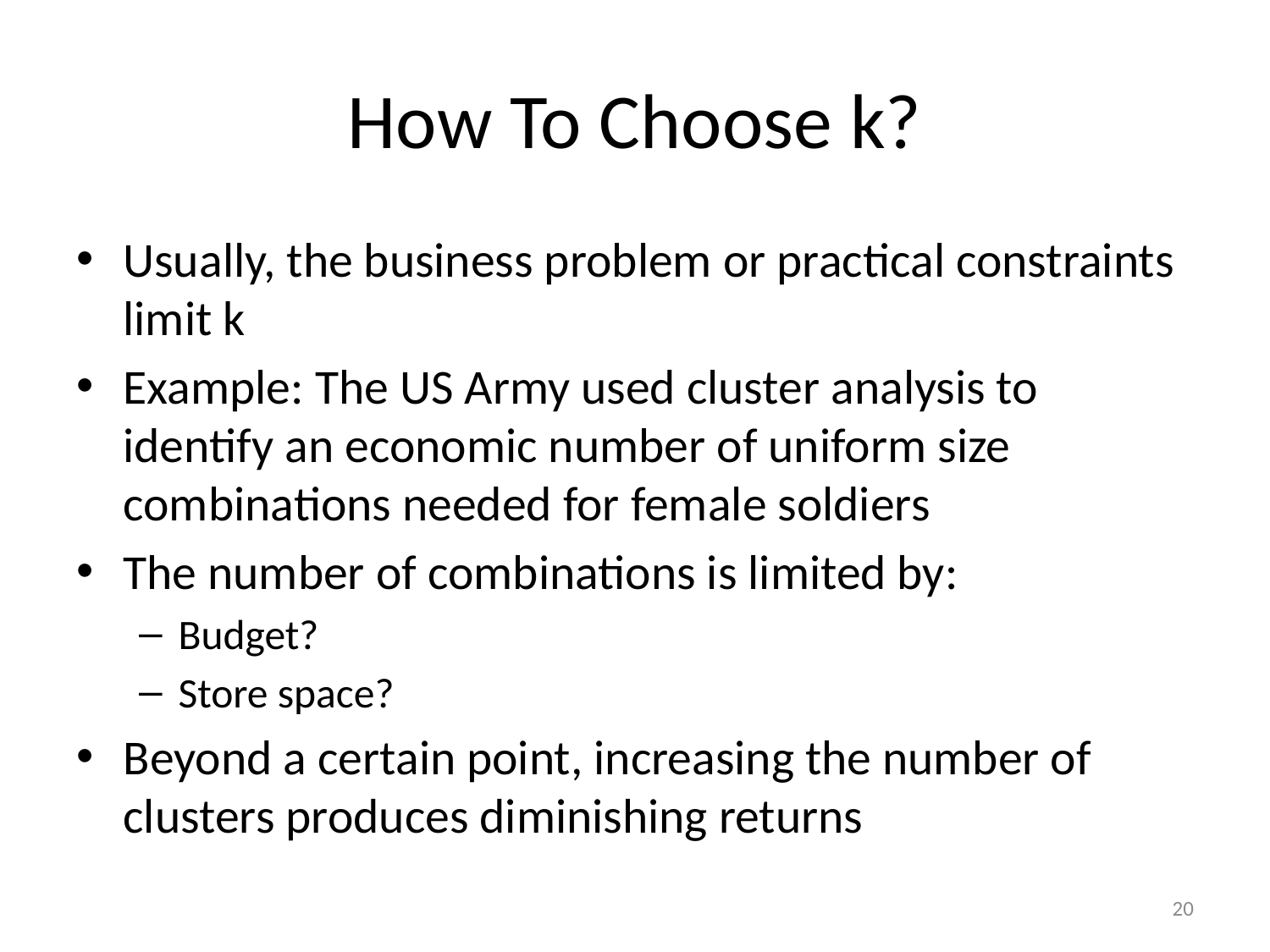

# How To Choose k?
Usually, the business problem or practical constraints limit k
Example: The US Army used cluster analysis to identify an economic number of uniform size combinations needed for female soldiers
The number of combinations is limited by:
Budget?
Store space?
Beyond a certain point, increasing the number of clusters produces diminishing returns
20